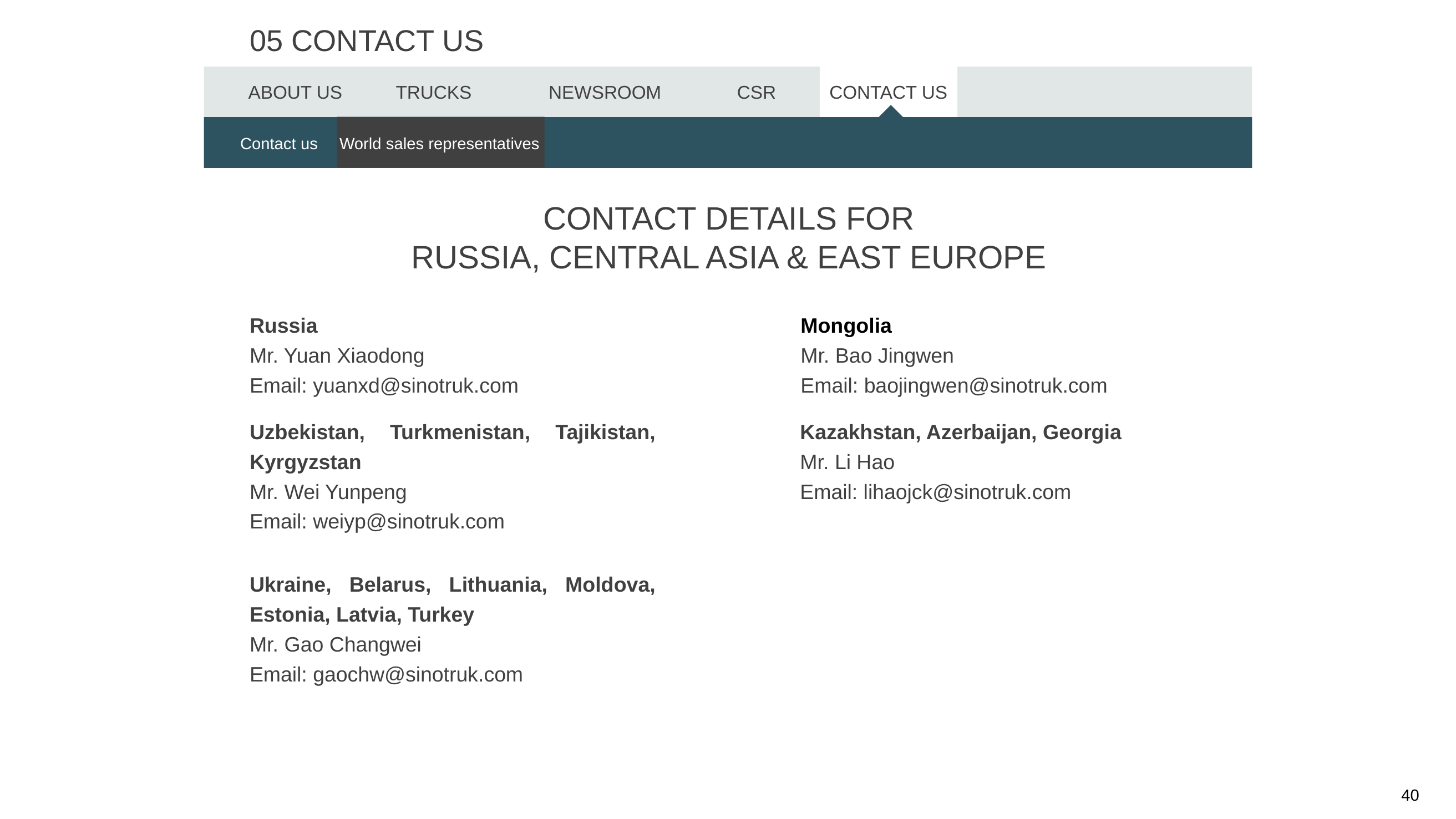

05 CONTACT US

ABOUT US
TRUCKS
NEWSROOM
CSR
CONTACT US

Contact us
World sales representatives
CONTACT DETAILS FOR
RUSSIA, CENTRAL ASIA & EAST EUROPE
Russia
Mr. Yuan Xiaodong
Email: yuanxd@sinotruk.com
Mongolia
Mr. Bao Jingwen
Email: baojingwen@sinotruk.com
Kazakhstan, Azerbaijan, Georgia
Mr. Li Hao
Email: lihaojck@sinotruk.com
Uzbekistan, Turkmenistan, Tajikistan, Kyrgyzstan
Mr. Wei Yunpeng
Email: weiyp@sinotruk.com
Ukraine, Belarus, Lithuania, Moldova, Estonia, Latvia, Turkey
Mr. Gao Changwei
Email: gaochw@sinotruk.com